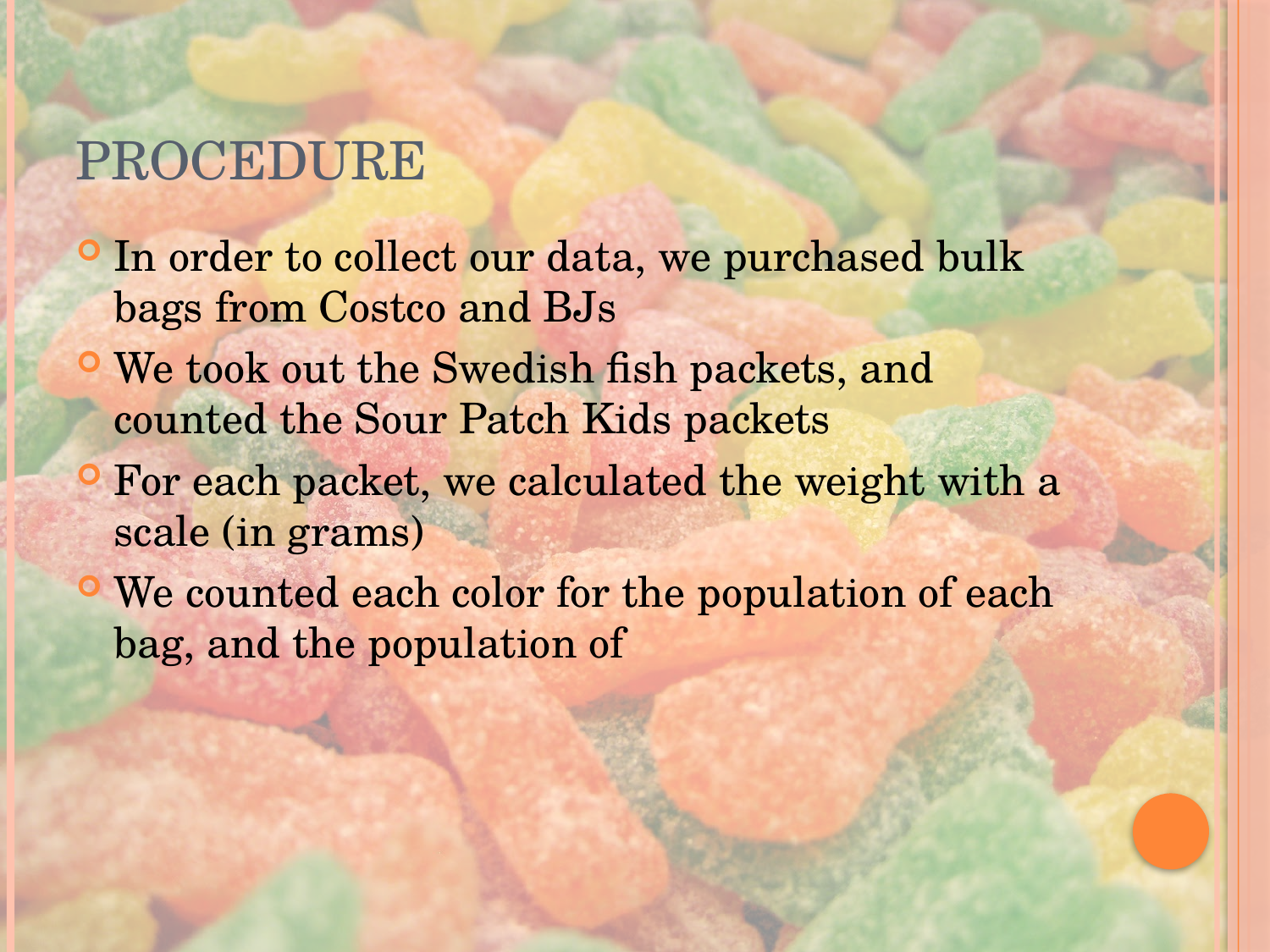

# Procedure
In order to collect our data, we purchased bulk bags from Costco and BJs
We took out the Swedish fish packets, and counted the Sour Patch Kids packets
For each packet, we calculated the weight with a scale (in grams)
We counted each color for the population of each bag, and the population of